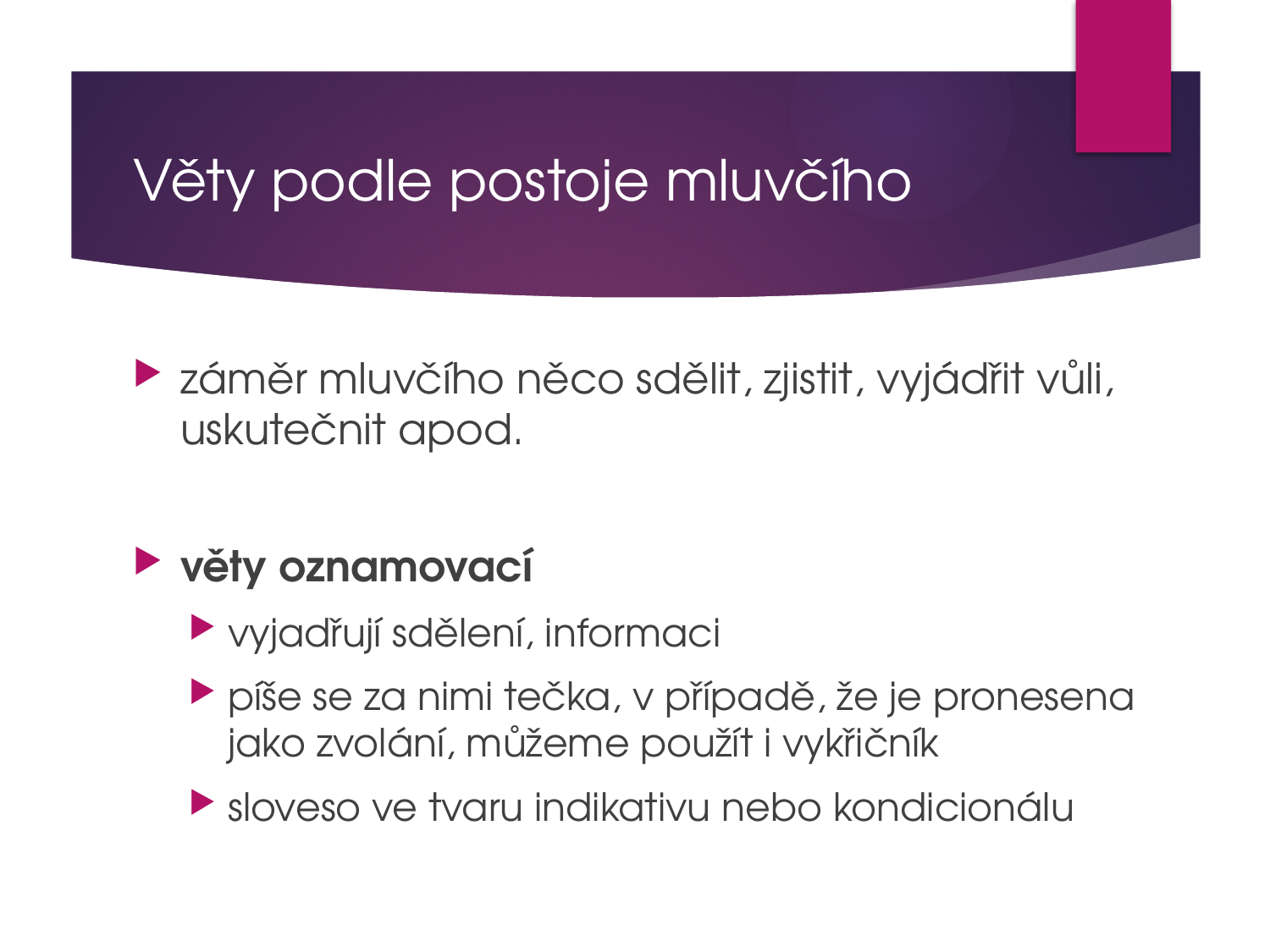

# Věty podle postoje mluvčího
záměr mluvčího něco sdělit, zjistit, vyjádřit vůli, uskutečnit apod.

věty oznamovací
vyjadřují sdělení, informaci
píše se za nimi tečka, v případě, že je pronesena jako zvolání, můžeme použít i vykřičník
sloveso ve tvaru indikativu nebo kondicionálu